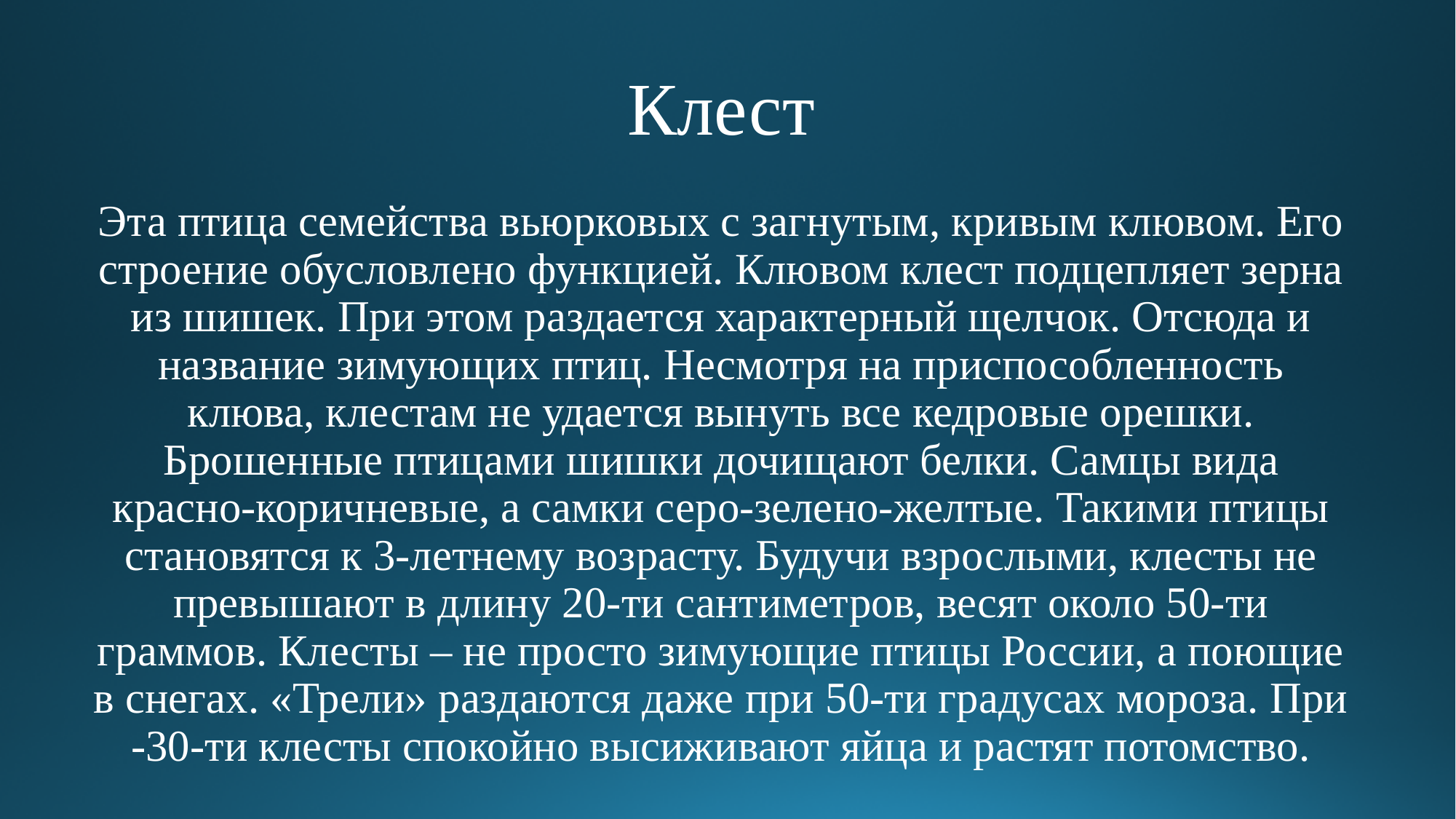

# Клест Эта птица семейства вьюрковых с загнутым, кривым клювом. Его строение обусловлено функцией. Клювом клест подцепляет зерна из шишек. При этом раздается характерный щелчок. Отсюда и название зимующих птиц. Несмотря на приспособленность клюва, клестам не удается вынуть все кедровые орешки. Брошенные птицами шишки дочищают белки. Самцы вида красно-коричневые, а самки серо-зелено-желтые. Такими птицы становятся к 3-летнему возрасту. Будучи взрослыми, клесты не превышают в длину 20-ти сантиметров, весят около 50-ти граммов. Клесты – не просто зимующие птицы России, а поющие в снегах. «Трели» раздаются даже при 50-ти градусах мороза. При -30-ти клесты спокойно высиживают яйца и растят потомство.